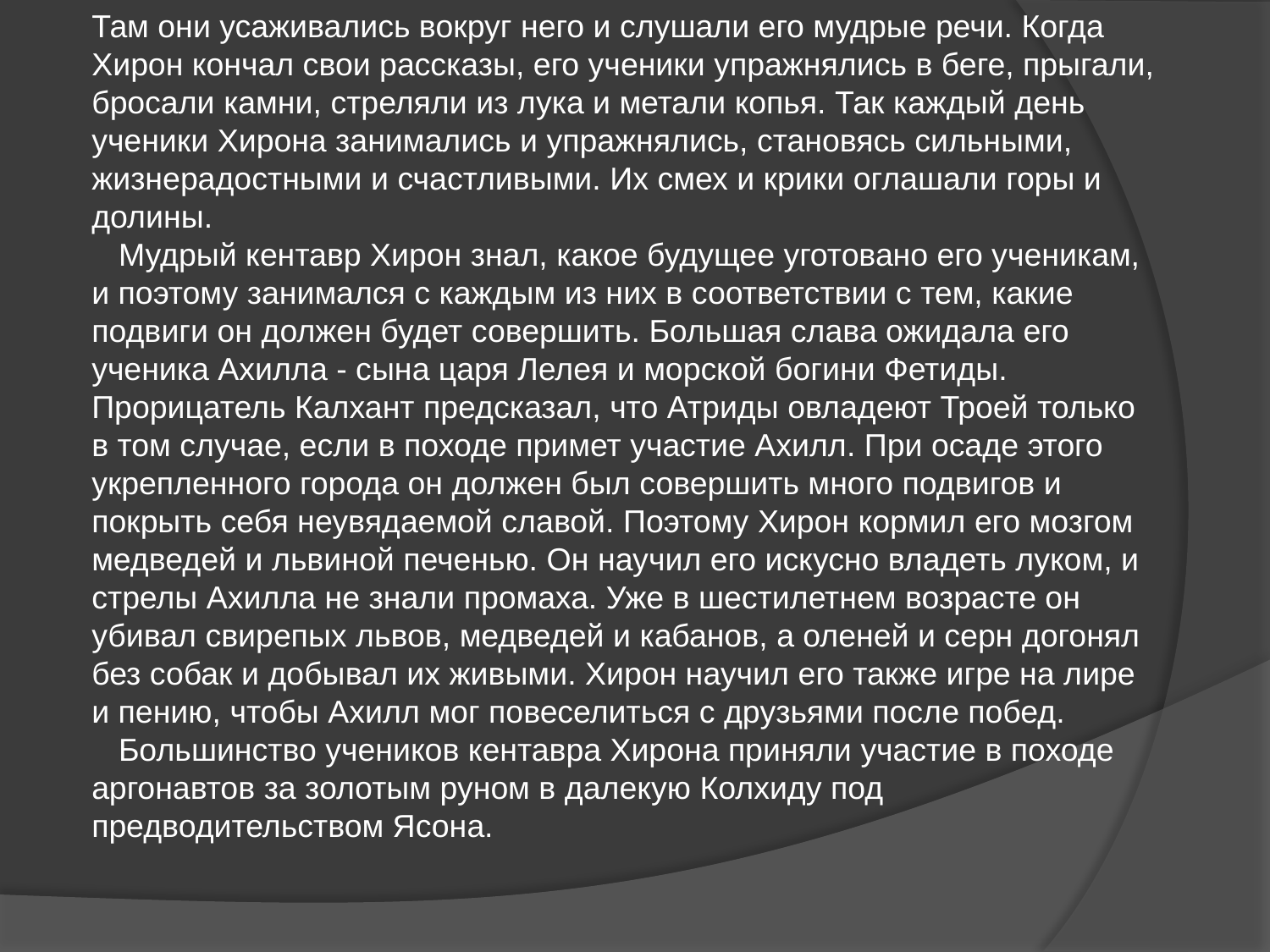

Там они усаживались вокруг него и слушали его мудрые речи. Когда Хирон кончал свои рассказы, его ученики упражнялись в беге, прыгали, бросали камни, стреляли из лука и метали копья. Так каждый день ученики Хирона занимались и упражнялись, становясь сильными, жизнерадостными и счастливыми. Их смех и крики оглашали горы и долины.
   Мудрый кентавр Хирон знал, какое будущее уготовано его ученикам, и поэтому занимался с каждым из них в соответствии с тем, какие подвиги он должен будет совершить. Большая слава ожидала его ученика Ахилла - сына царя Лелея и морской богини Фетиды. Прорицатель Калхант предсказал, что Атриды овладеют Троей только в том случае, если в походе примет участие Ахилл. При осаде этого укрепленного города он должен был совершить много подвигов и покрыть себя неувядаемой славой. Поэтому Хирон кормил его мозгом медведей и львиной печенью. Он научил его искусно владеть луком, и стрелы Ахилла не знали промаха. Уже в шестилетнем возрасте он убивал свирепых львов, медведей и кабанов, а оленей и серн догонял без собак и добывал их живыми. Хирон научил его также игре на лире и пению, чтобы Ахилл мог повеселиться с друзьями после побед.
   Большинство учеников кентавра Хирона приняли участие в походе аргонавтов за золотым руном в далекую Колхиду под предводительством Ясона.